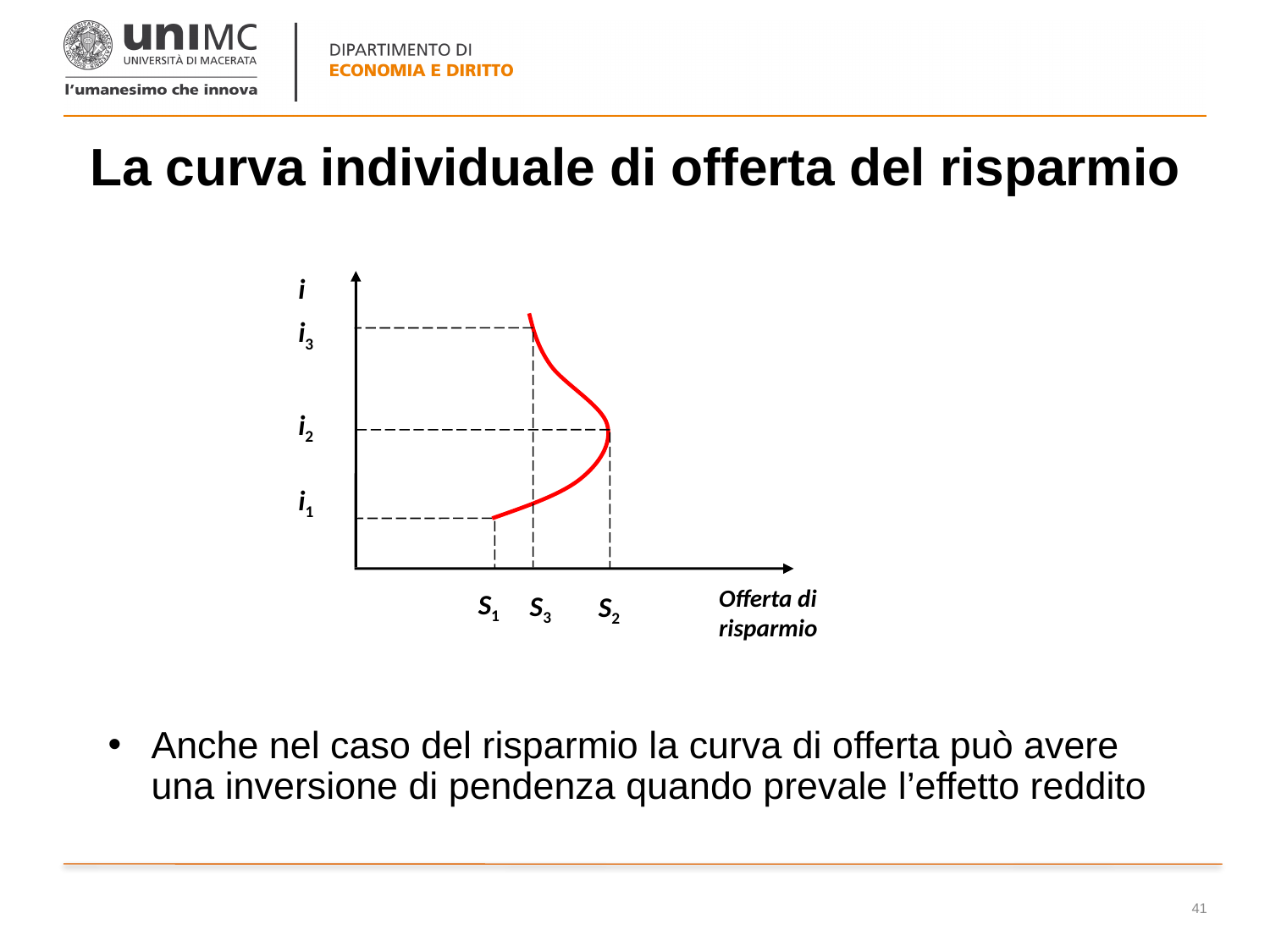

# La curva individuale di offerta del risparmio
i

i3

i2

i1

Offerta di risparmio
S1
S3
S2
Anche nel caso del risparmio la curva di offerta può avere una inversione di pendenza quando prevale l’effetto reddito
41